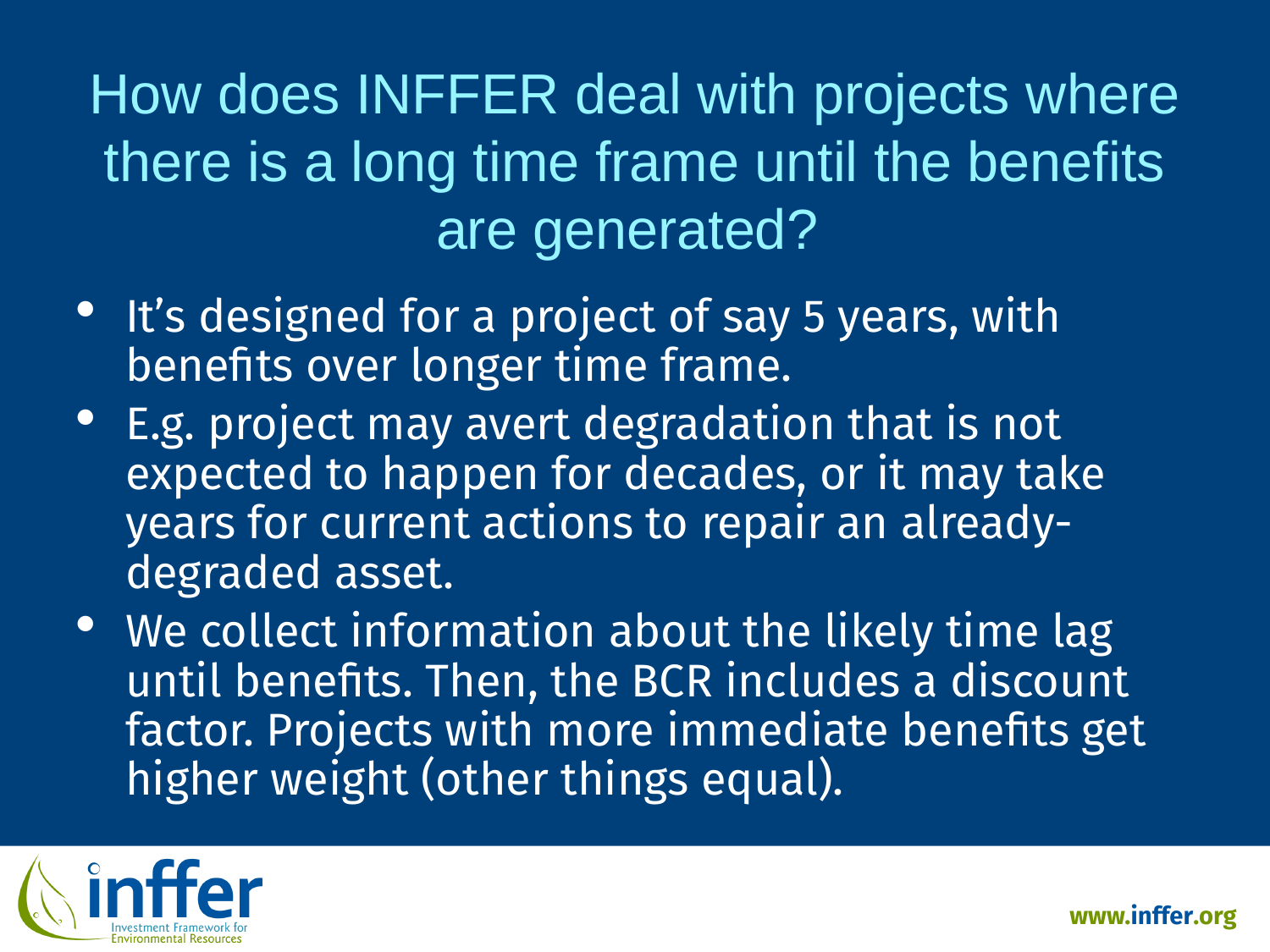

# How does INFFER deal with projects where there is a long time frame until the benefits are generated?
It’s designed for a project of say 5 years, with benefits over longer time frame.
E.g. project may avert degradation that is not expected to happen for decades, or it may take years for current actions to repair an already-degraded asset.
We collect information about the likely time lag until benefits. Then, the BCR includes a discount factor. Projects with more immediate benefits get higher weight (other things equal).